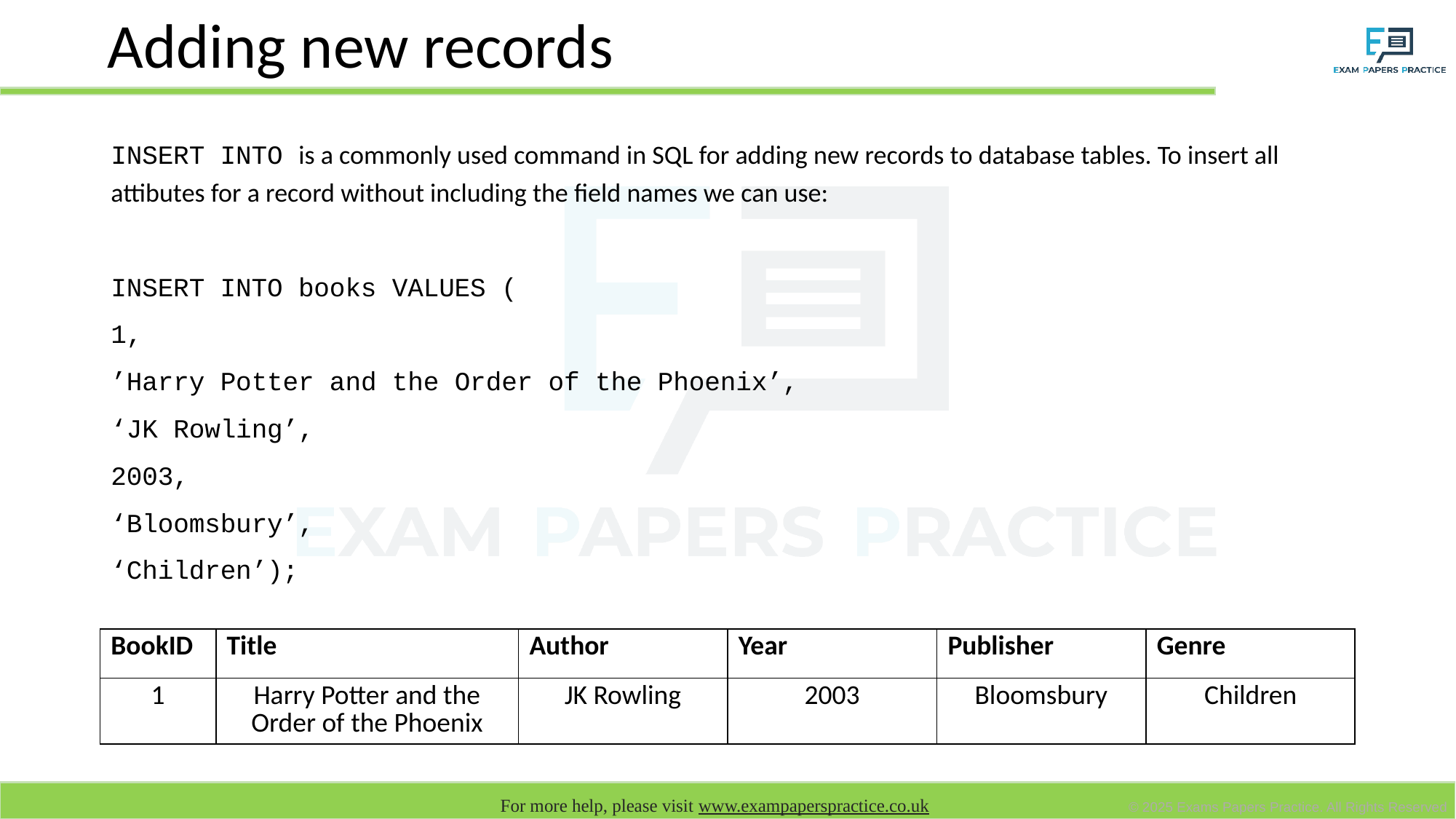

# Adding new records
INSERT INTO is a commonly used command in SQL for adding new records to database tables. To insert all attibutes for a record without including the field names we can use:

INSERT INTO books VALUES (
1,
’Harry Potter and the Order of the Phoenix’,
‘JK Rowling’,
2003,
‘Bloomsbury’,
‘Children’);

| BookID | Title | Author | Year | Publisher | Genre |
| --- | --- | --- | --- | --- | --- |
| 1 | Harry Potter and the Order of the Phoenix | JK Rowling | 2003 | Bloomsbury | Children |